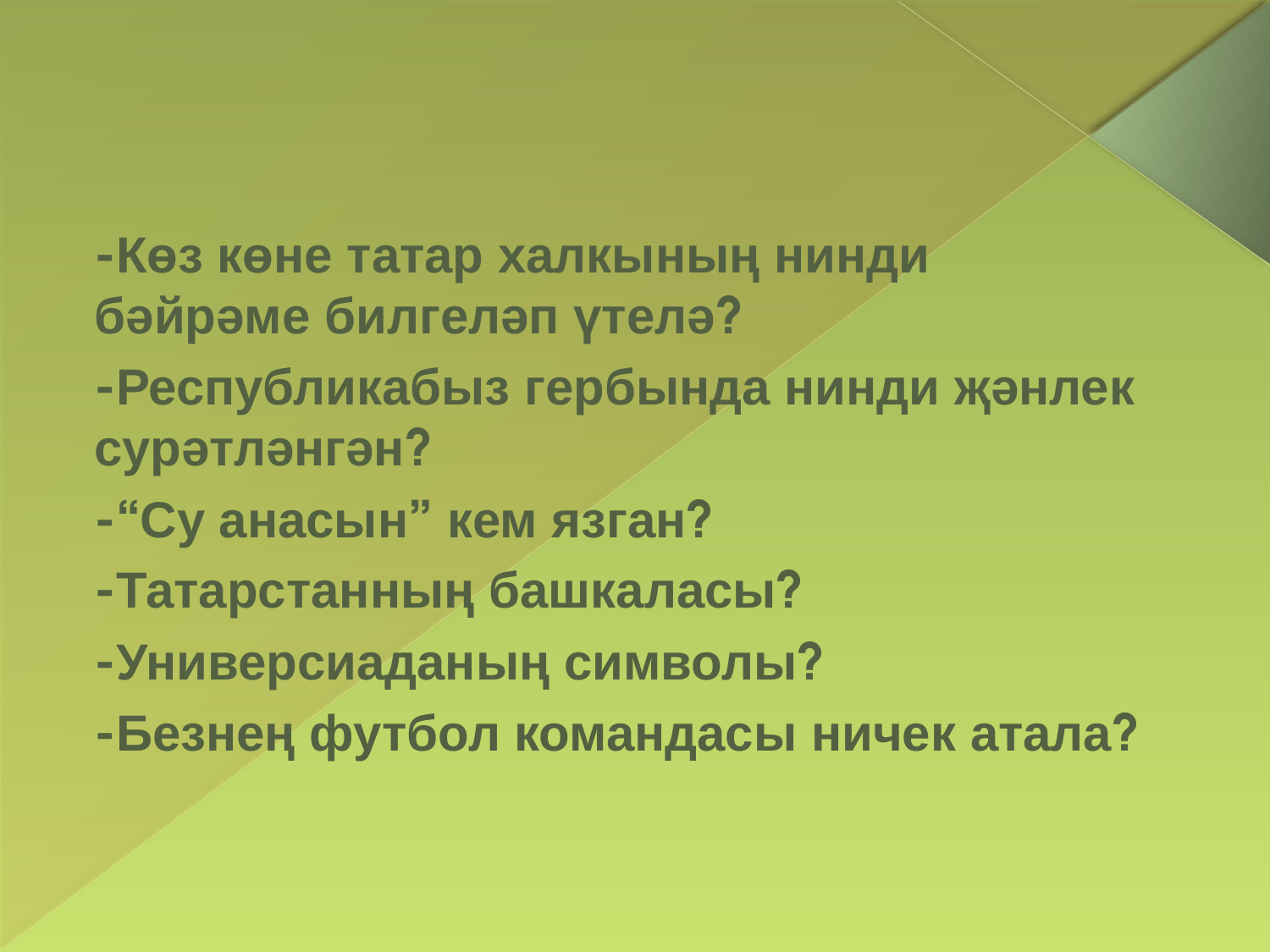

#
-Көз көне татар халкының нинди бәйрәме билгеләп үтелә?
-Республикабыз гербында нинди җәнлек сурәтләнгән?
-“Су анасын” кем язган?
-Татарстанның башкаласы?
-Универсиаданың символы?
-Безнең футбол командасы ничек атала?